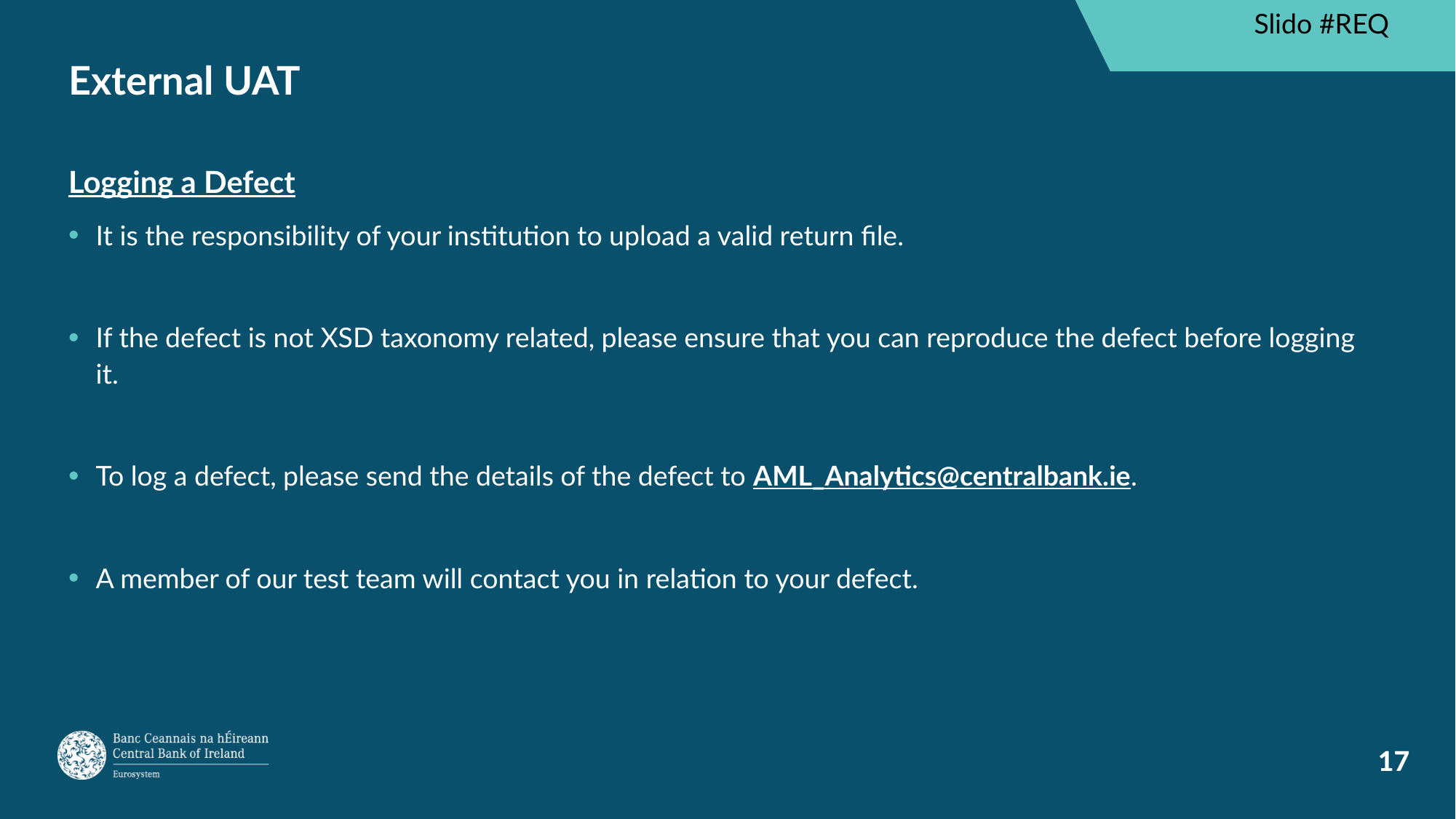

Slido #REQ
# External UAT
Logging a Defect
It is the responsibility of your institution to upload a valid return file.

If the defect is not XSD taxonomy related, please ensure that you can reproduce the defect before logging it.

To log a defect, please send the details of the defect to AML_Analytics@centralbank.ie.

A member of our test team will contact you in relation to your defect.